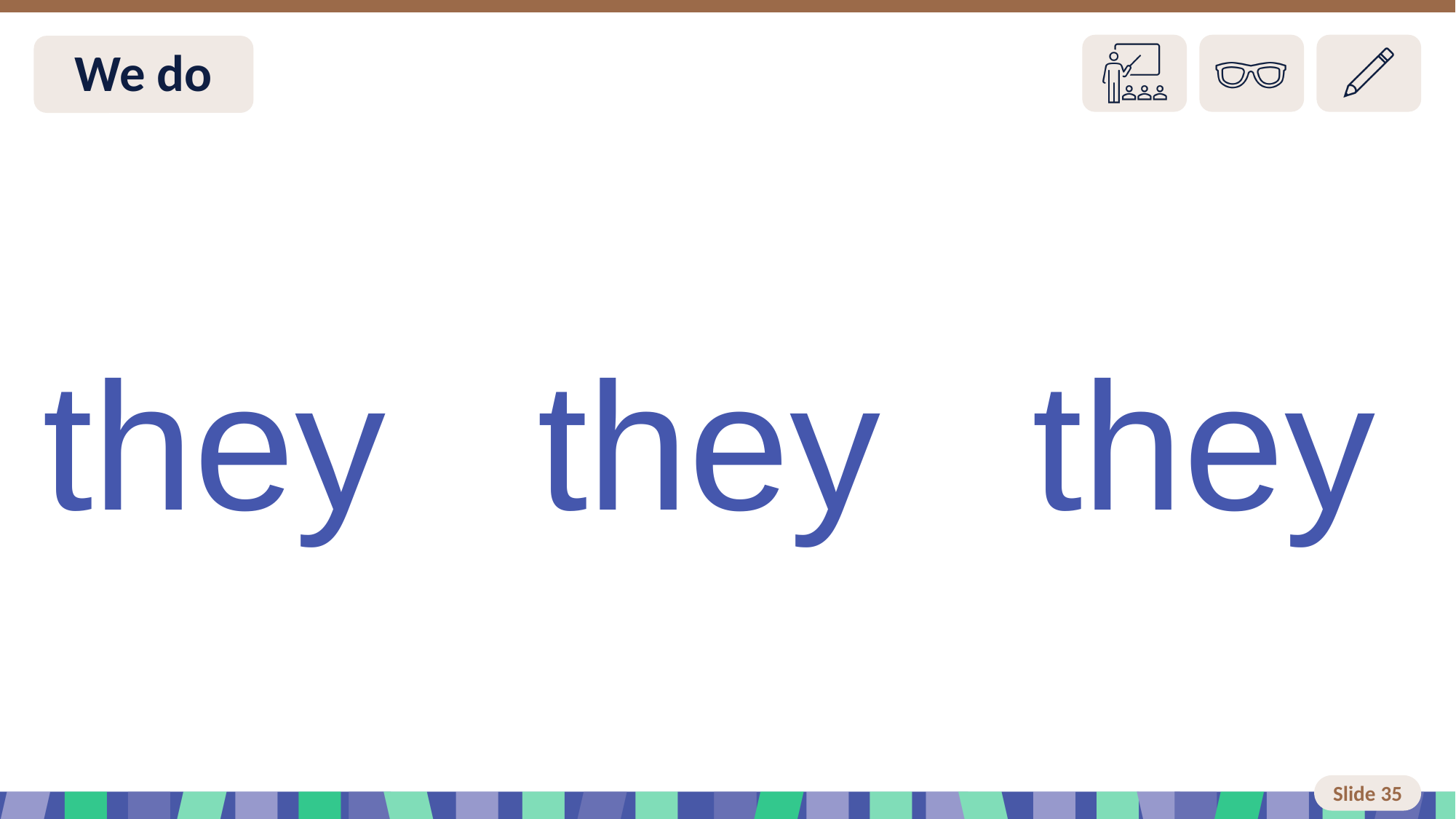

# Slide 32 We do
they   they   they